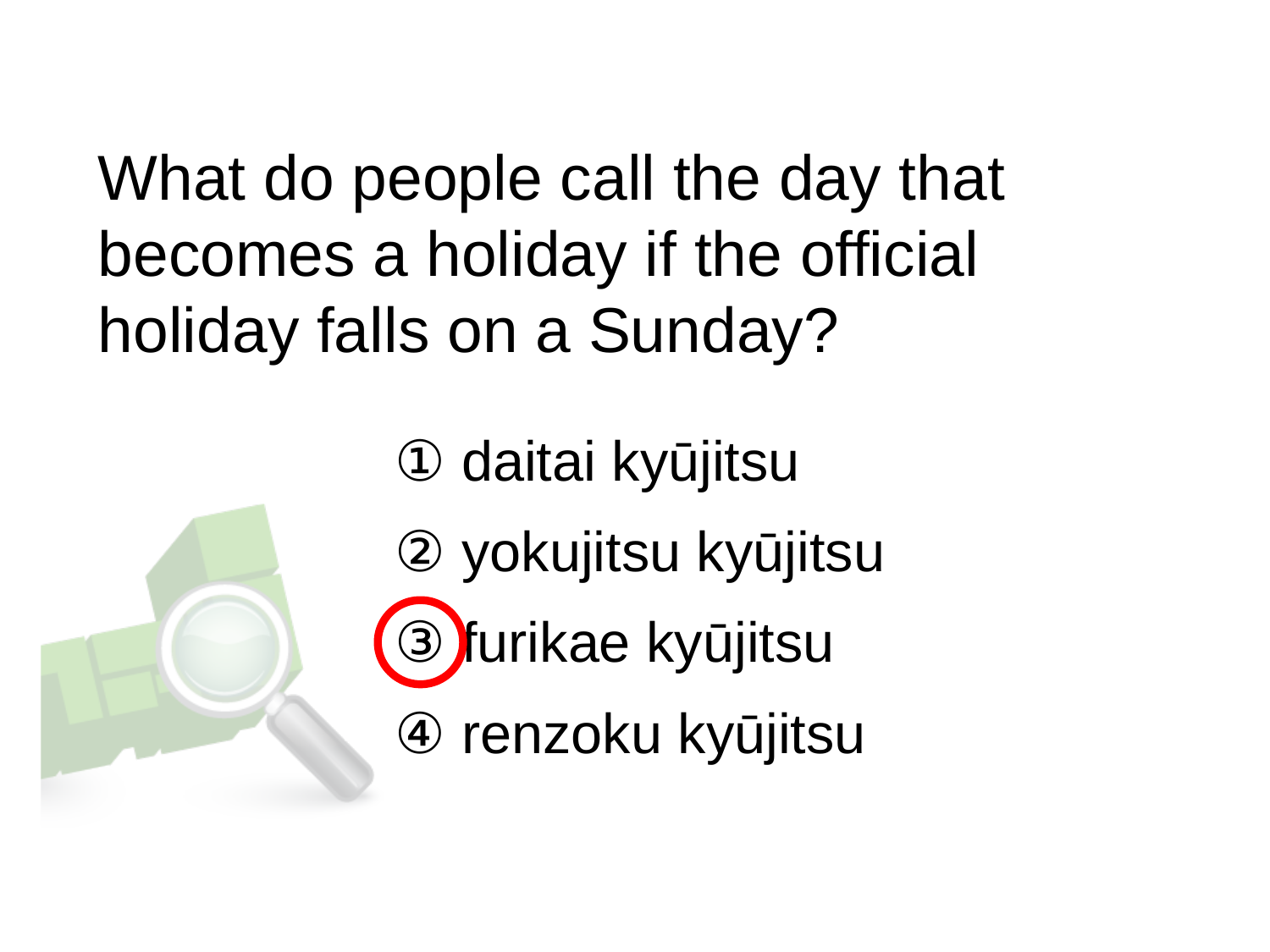

# What do people call the day that becomes a holiday if the official holiday falls on a Sunday?
① daitai kyūjitsu
② yokujitsu kyūjitsu
③ furikae kyūjitsu
④ renzoku kyūjitsu